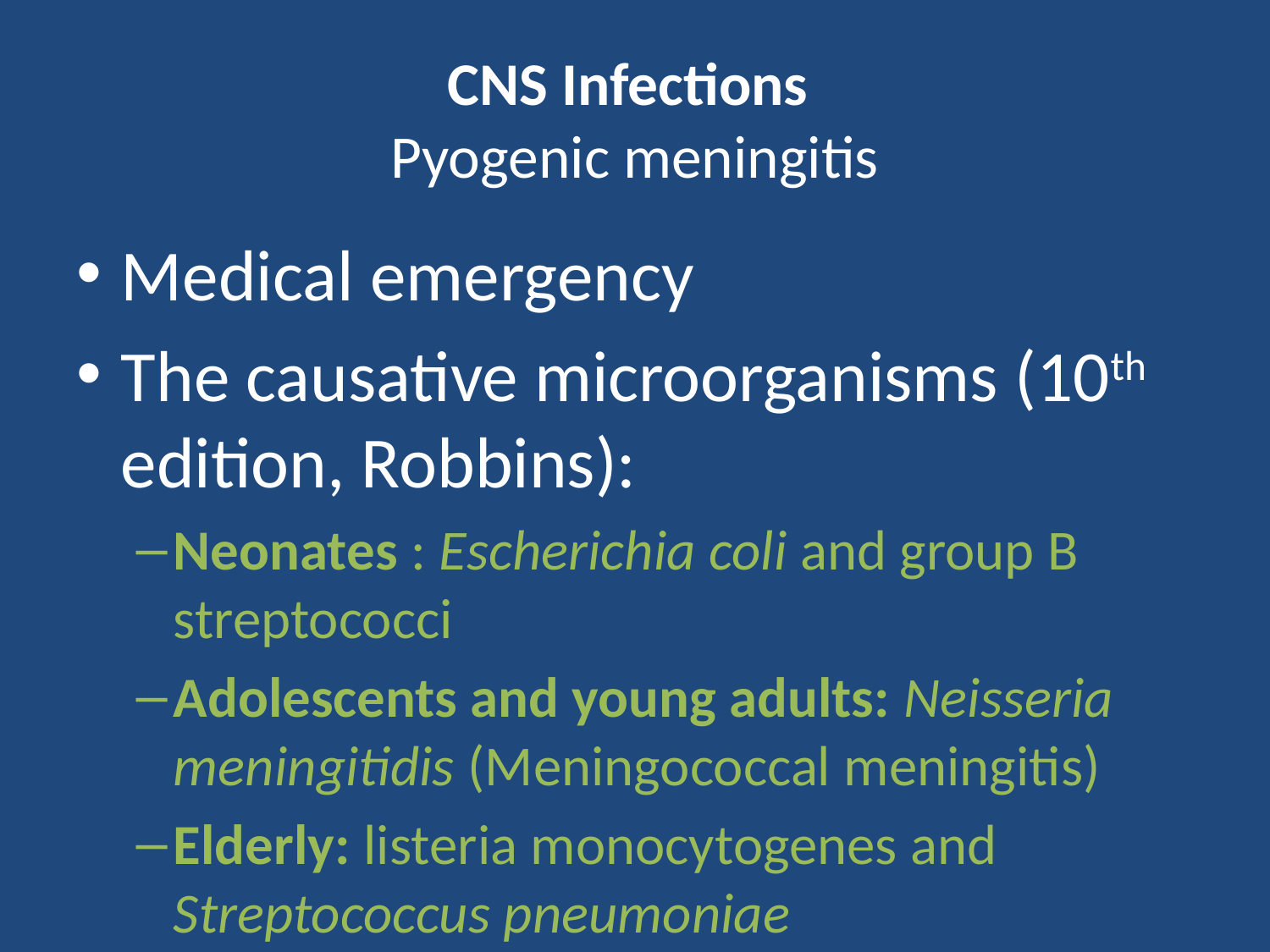

# CNS Infections Pyogenic meningitis
Medical emergency
The causative microorganisms (10th edition, Robbins):
Neonates : Escherichia coli and group B streptococci
Adolescents and young adults: Neisseria meningitidis (Meningococcal meningitis)
Elderly: listeria monocytogenes and Streptococcus pneumoniae